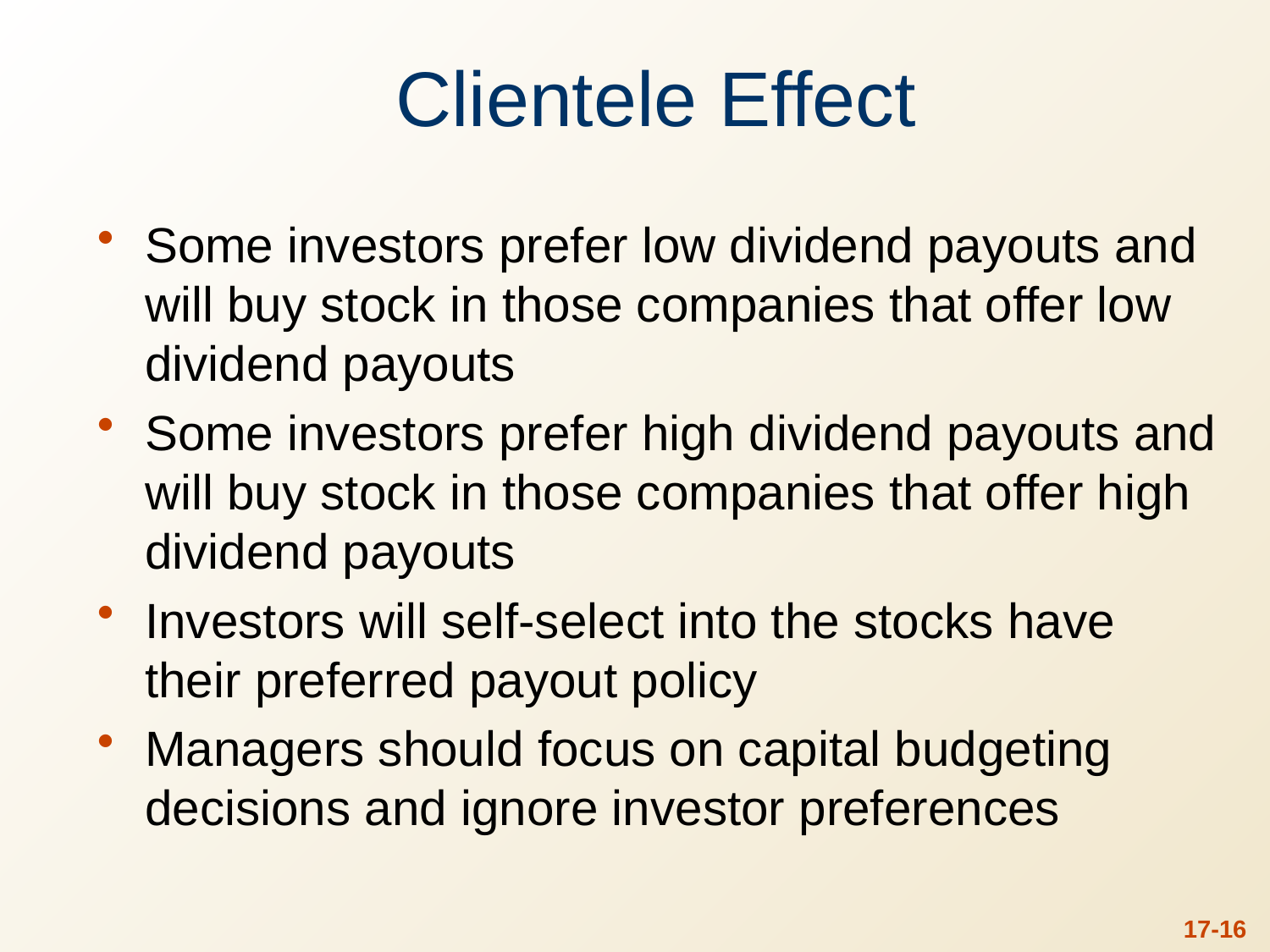

# Clientele Effect
Some investors prefer low dividend payouts and will buy stock in those companies that offer low dividend payouts
Some investors prefer high dividend payouts and will buy stock in those companies that offer high dividend payouts
Investors will self-select into the stocks have their preferred payout policy
Managers should focus on capital budgeting  decisions and ignore investor preferences
17-16